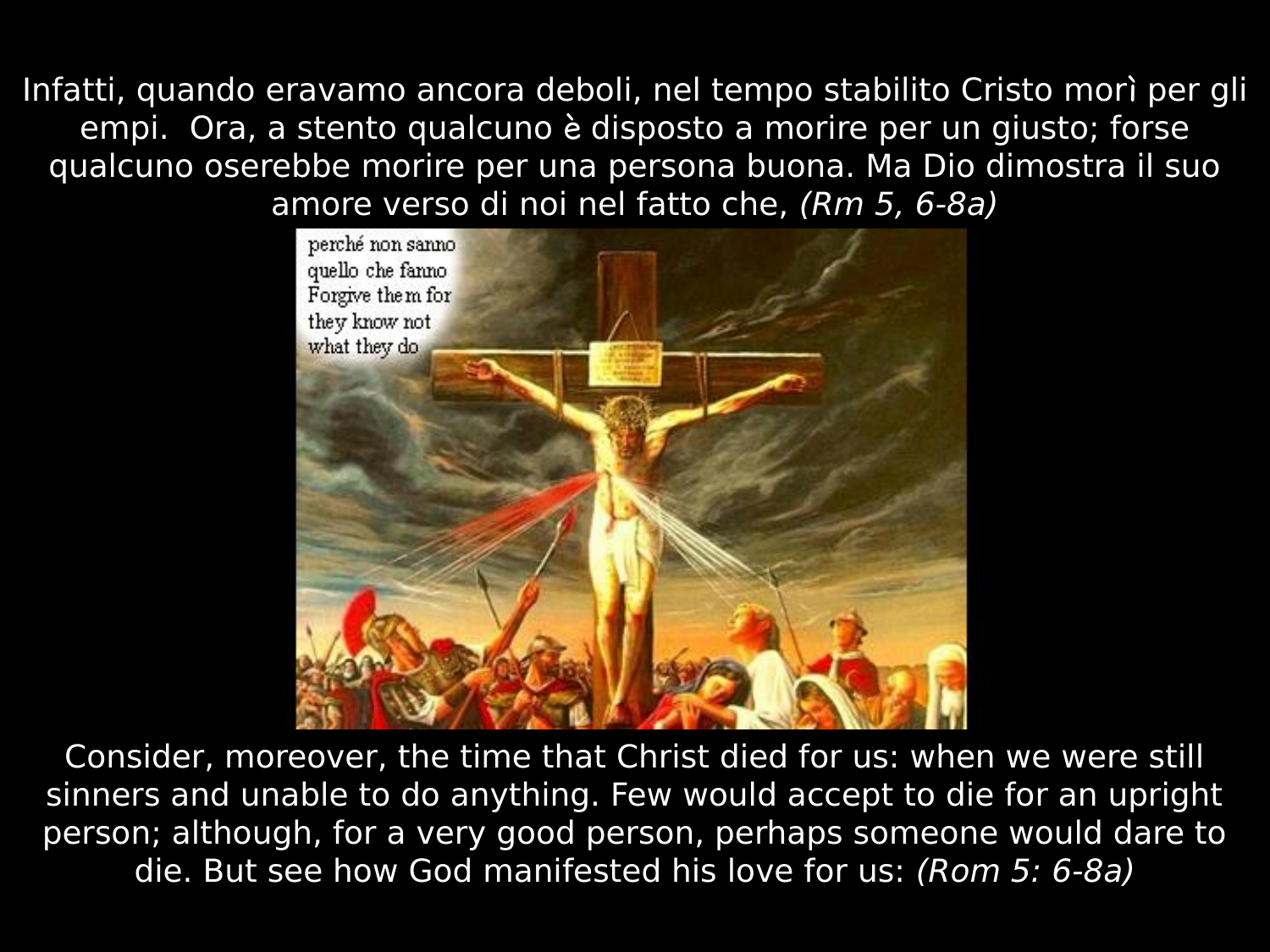

Infatti, quando eravamo ancora deboli, nel tempo stabilito Cristo morì per gli empi.  Ora, a stento qualcuno è disposto a morire per un giusto; forse qualcuno oserebbe morire per una persona buona. Ma Dio dimostra il suo amore verso di noi nel fatto che, (Rm 5, 6-8a)
Consider, moreover, the time that Christ died for us: when we were still sinners and unable to do anything. Few would accept to die for an upright person; although, for a very good person, perhaps someone would dare to die. But see how God manifested his love for us: (Rom 5: 6-8a)